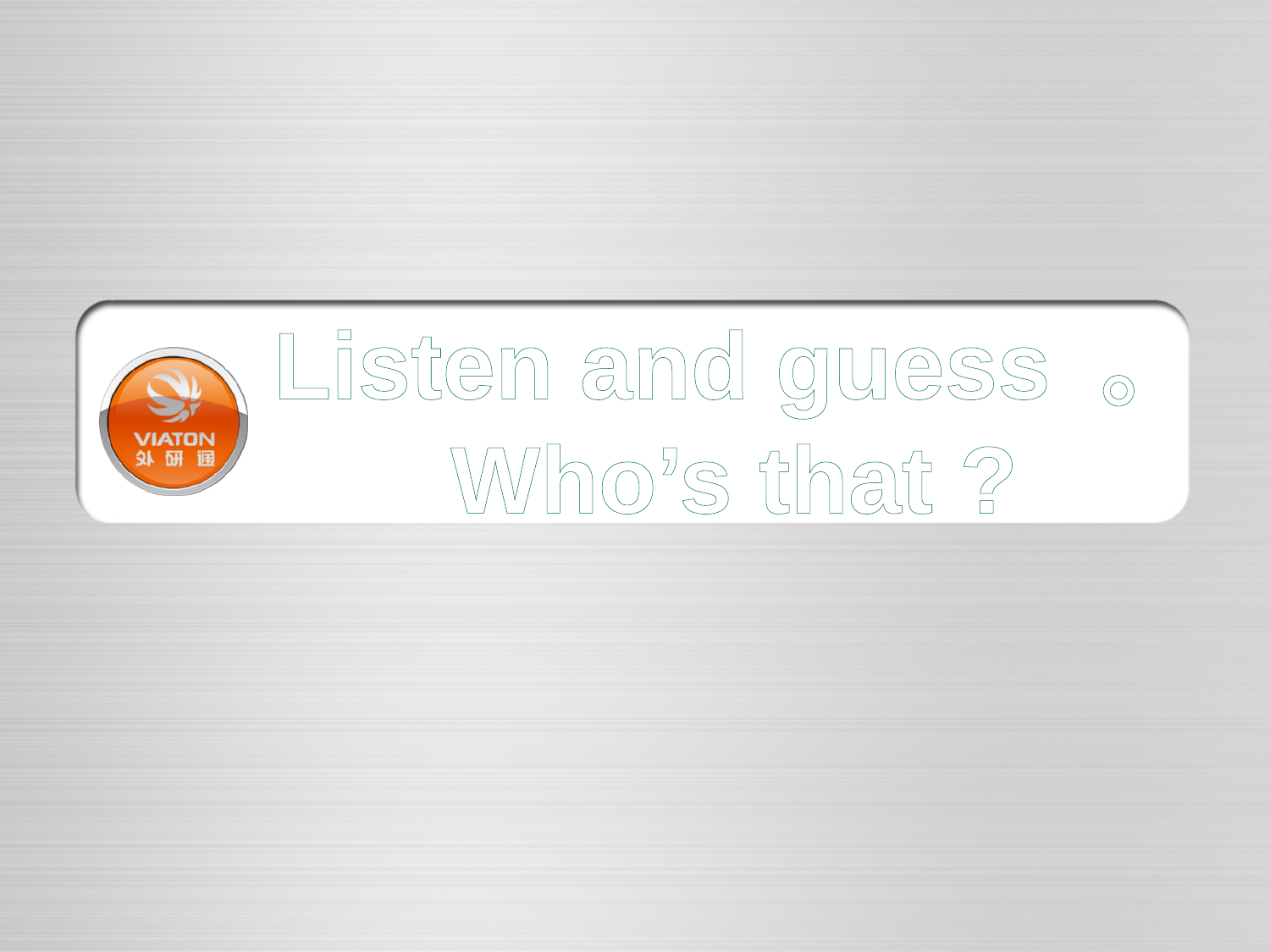

Listen and guess 。
Who’s that ?